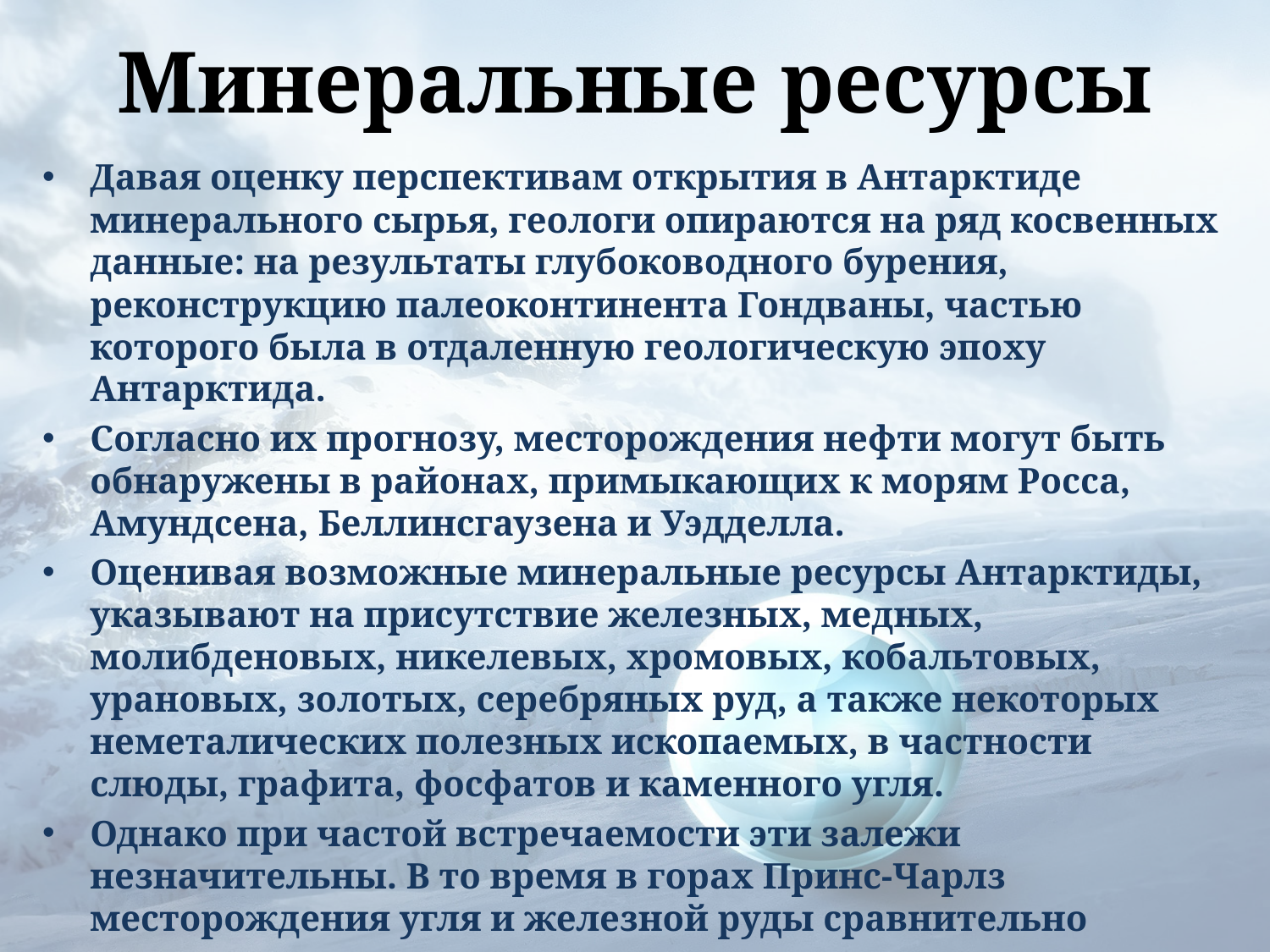

# Минеральные ресурсы
Давая оценку перспективам открытия в Антарктиде минерального сырья, геологи опираются на ряд косвенных данные: на результаты глубоководного бурения, реконструкцию палеоконтинента Гондваны, частью которого была в отдаленную геологическую эпоху Антарктида.
Согласно их прогнозу, месторождения нефти могут быть обнаружены в районах, примыкающих к морям Росса, Амундсена, Беллинсгаузена и Уэдделла.
Оценивая возможные минеральные ресурсы Антарктиды, указывают на присутствие железных, медных, молибденовых, никелевых, хромовых, кобальтовых, урановых, золотых, серебряных руд, а также некоторых неметалических полезных ископаемых, в частности слюды, графита, фосфатов и каменного угля.
Однако при частой встречаемости эти залежи незначительны. В то время в горах Принс-Чарлз месторождения угля и железной руды сравнительно велики.